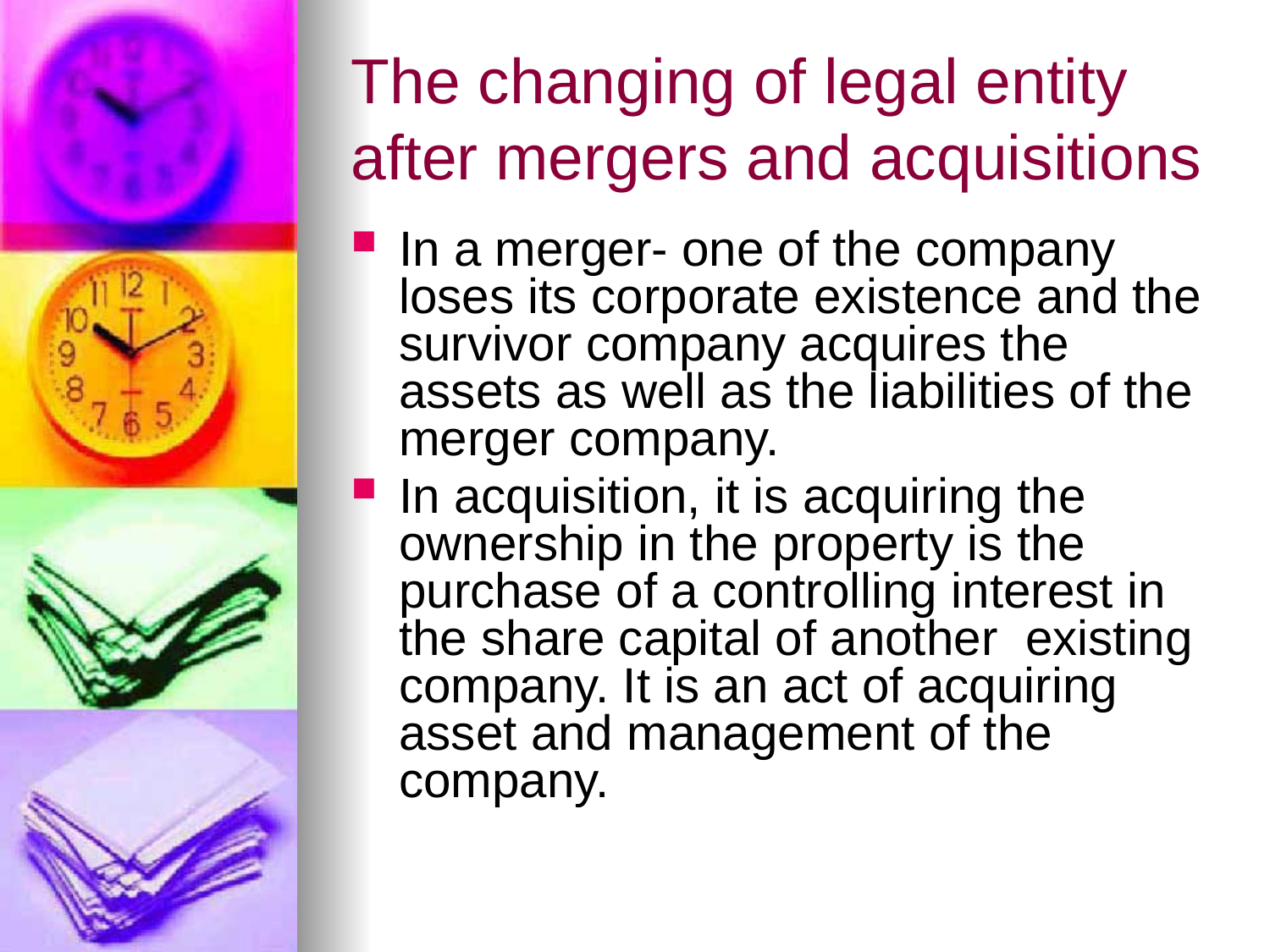

# The changing of legal entity after mergers and acquisitions
In a merger- one of the company loses its corporate existence and the survivor company acquires the assets as well as the liabilities of the merger company.
In acquisition, it is acquiring the ownership in the property is the purchase of a controlling interest in the share capital of another  existing company. It is an act of acquiring asset and management of the company.